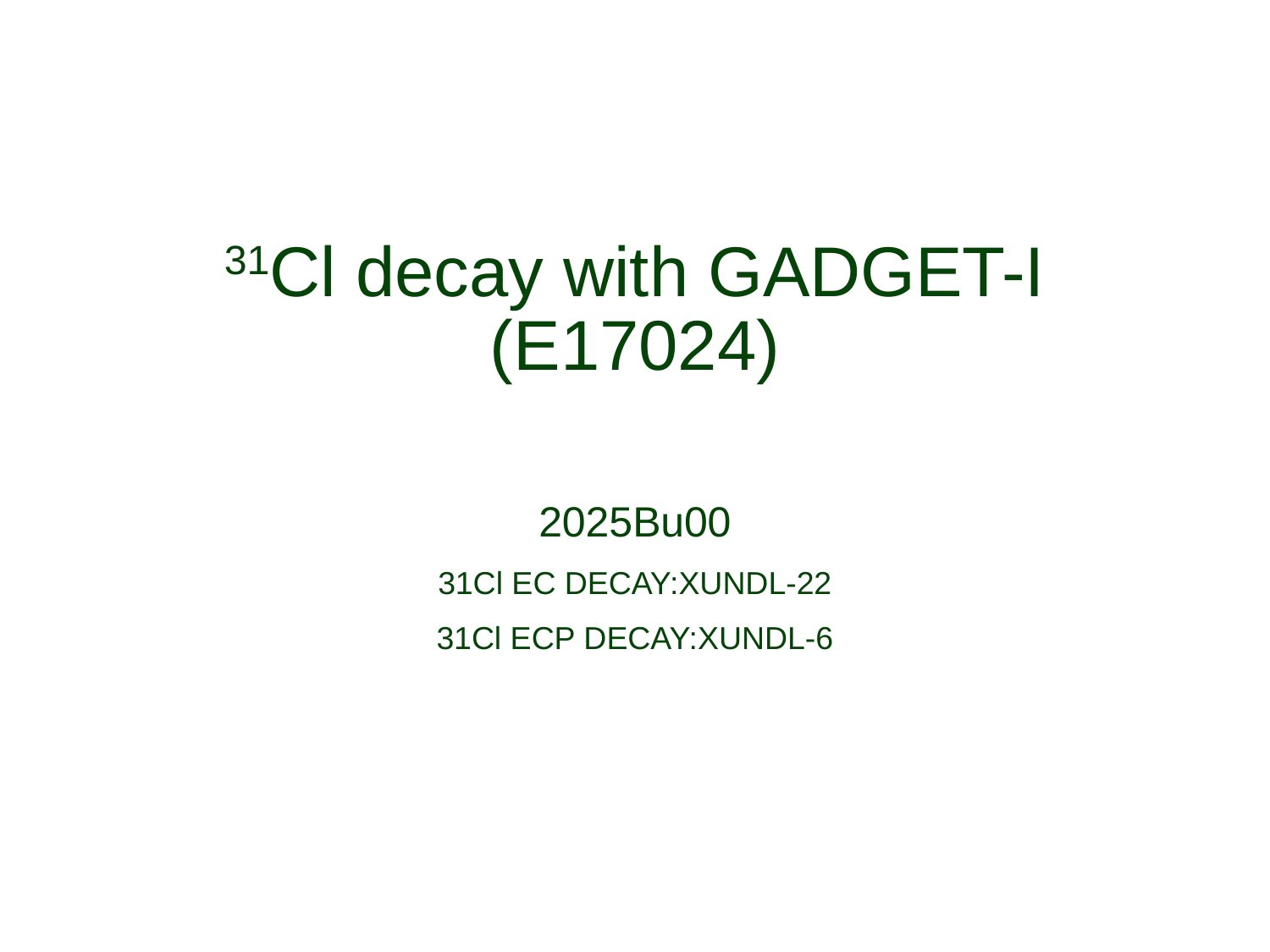

# 31Cl decay with GADGET-I (E17024)
2025Bu00
31Cl EC DECAY:XUNDL-22
31Cl ECP DECAY:XUNDL-6